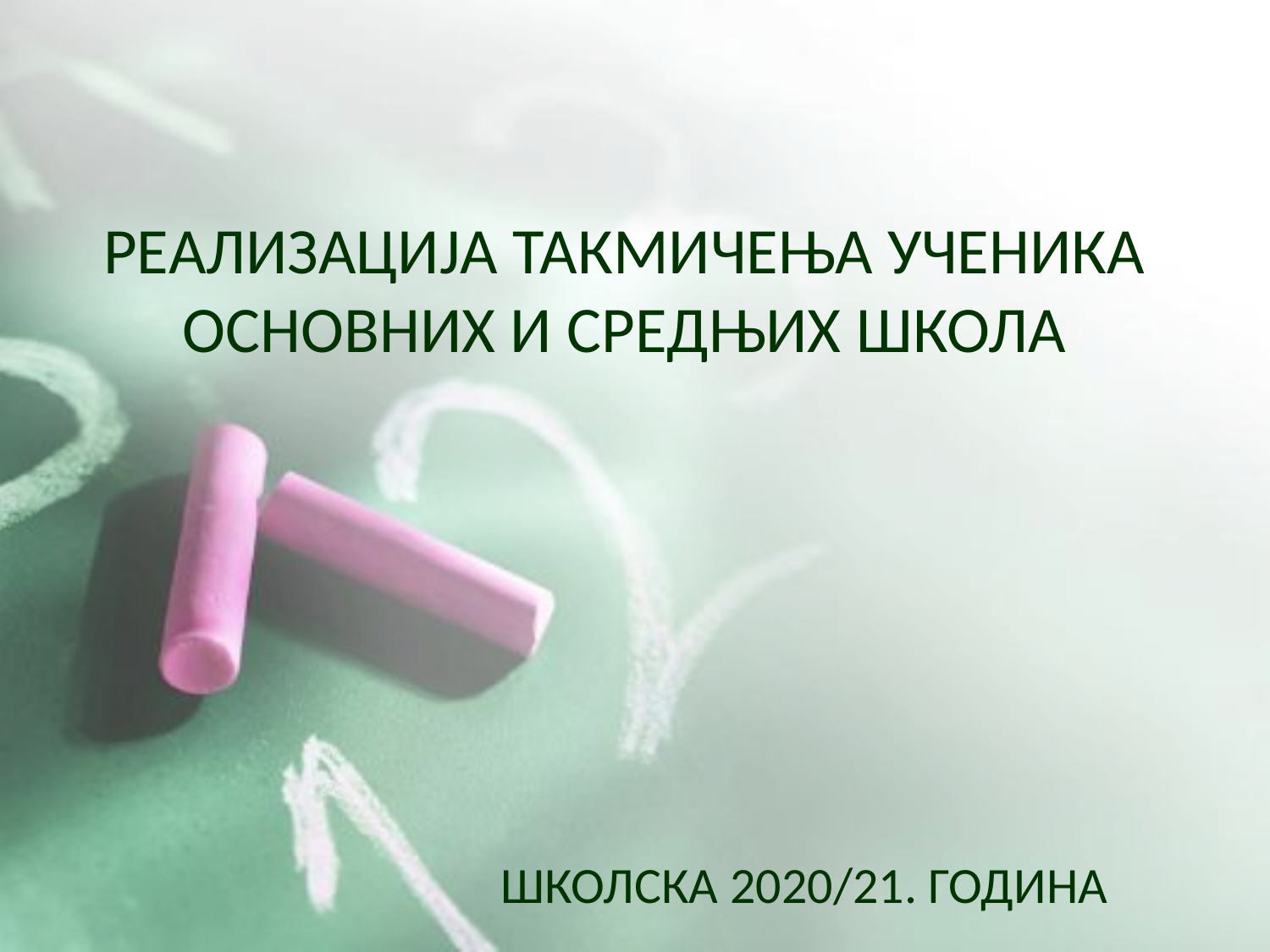

# РЕАЛИЗАЦИЈА ТАКМИЧЕЊА УЧЕНИКА ОСНОВНИХ И СРЕДЊИХ ШКОЛА
ШКОЛСКА 2020/21. ГОДИНА